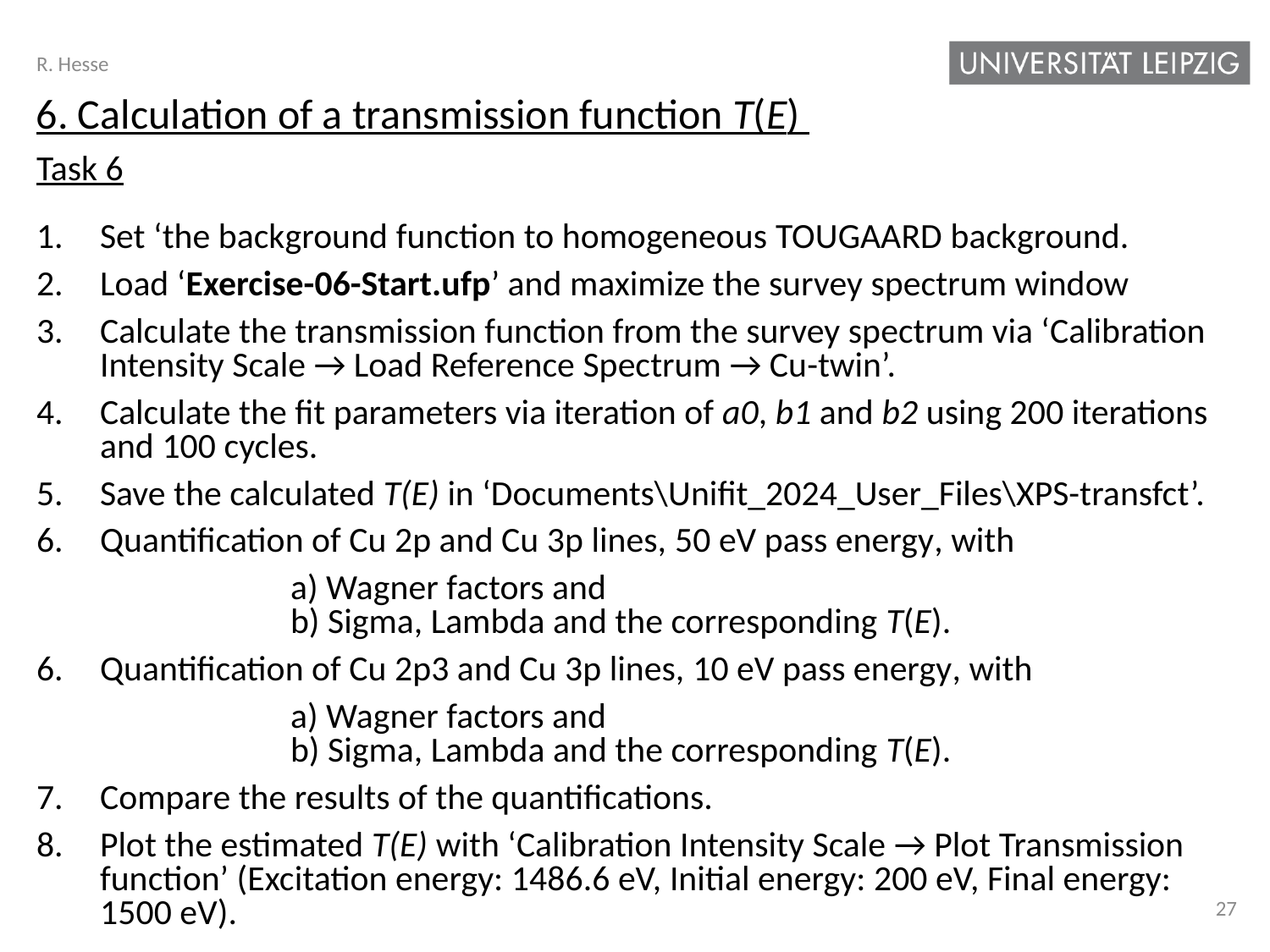

R. Hesse
6. Calculation of a transmission function T(E)
Task 6

Set ‘the background function to homogeneous Tougaard background.

Load ‘Exercise-06-Start.ufp’ and maximize the survey spectrum window

Calculate the transmission function from the survey spectrum via ‘Calibration Intensity Scale → Load Reference Spectrum → Cu-twin’.

Calculate the fit parameters via iteration of a0, b1 and b2 using 200 iterations and 100 cycles.

Save the calculated T(E) in ‘Documents\Unifit_2024_User_Files\XPS-transfct’.
Quantification of Cu 2p and Cu 3p lines, 50 eV pass energy, with

		a) Wagner factors and
		b) Sigma, Lambda and the corresponding T(E).

Quantification of Cu 2p3 and Cu 3p lines, 10 eV pass energy, with

		a) Wagner factors and
		b) Sigma, Lambda and the corresponding T(E).

Compare the results of the quantifications.
Plot the estimated T(E) with ‘Calibration Intensity Scale → Plot Transmission function’ (Excitation energy: 1486.6 eV, Initial energy: 200 eV, Final energy: 1500 eV).
27